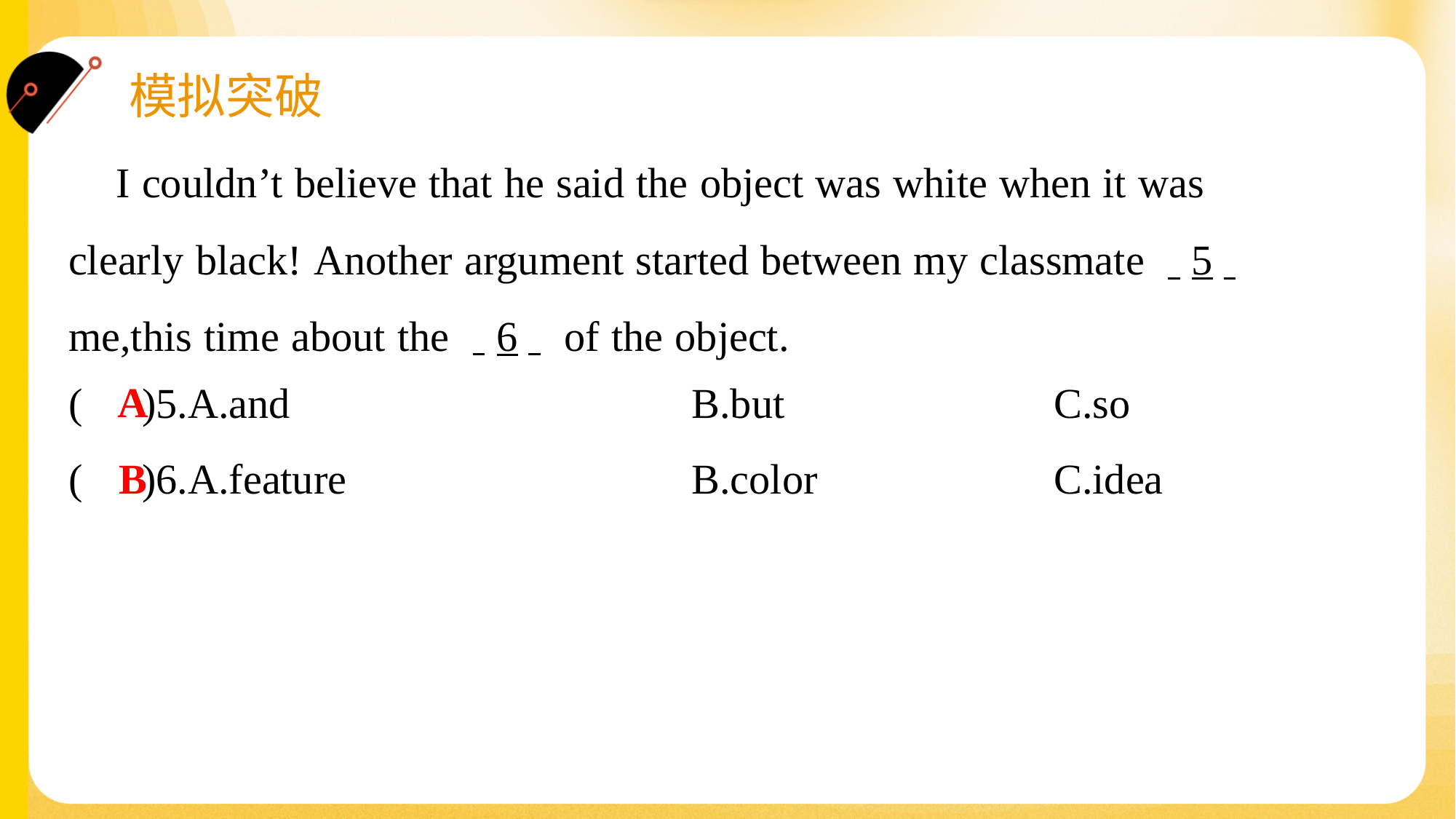

I couldn’t believe that he said the object was white when it was
clearly black! Another argument started between my classmate . .5. .
me,this time about the . .6. . of the object.#5
A
(     )5.A.and	B.but	C.so
B
(     )6.A.feature	B.color	C.idea